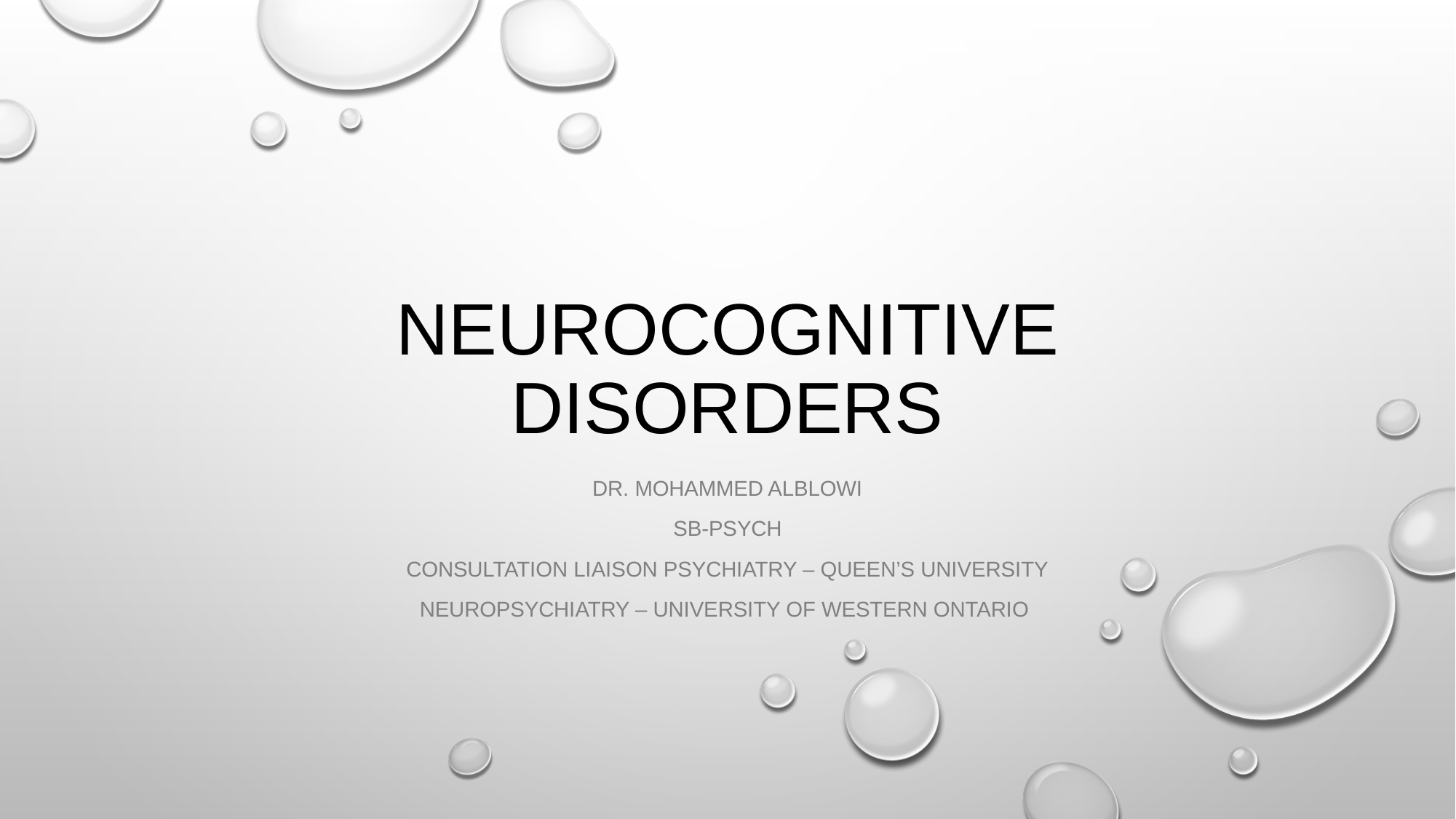

# Neurocognitive Disorders
Dr. Mohammed Alblowi
SB-Psych
Consultation Liaison Psychiatry – Queen’s University
Neuropsychiatry – University of Western Ontario